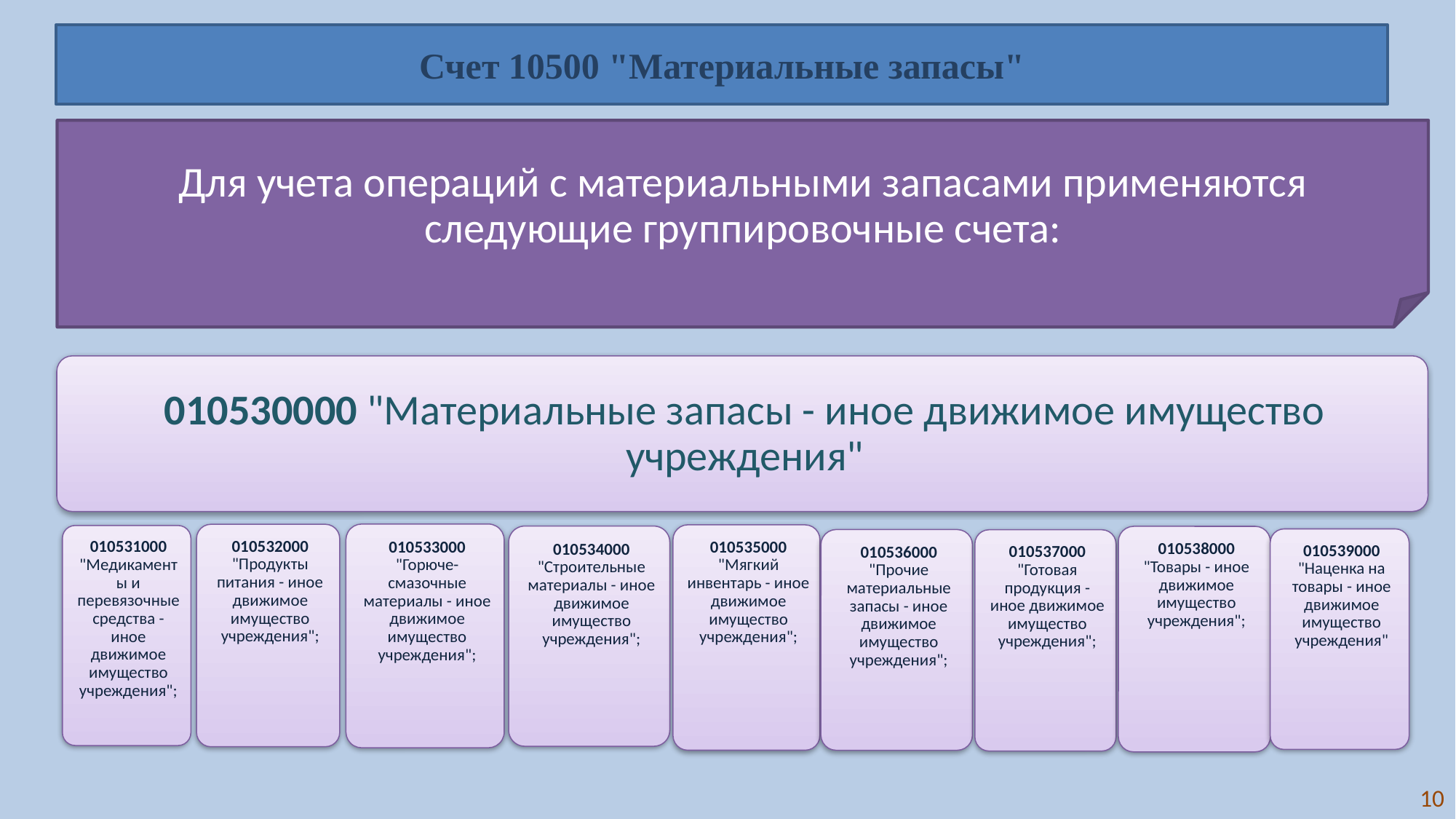

Счет 10500 "Материальные запасы"
Для учета операций с материальными запасами применяются следующие группировочные счета:
010530000 "Материальные запасы - иное движимое имущество учреждения"
010531000 "Медикаменты и перевязочные средства - иное движимое имущество учреждения";
010532000 "Продукты питания - иное движимое имущество учреждения";
010533000 "Горюче-смазочные материалы - иное движимое имущество учреждения";
010534000 "Строительные материалы - иное движимое имущество учреждения";
010535000 "Мягкий инвентарь - иное движимое имущество учреждения";
010536000 "Прочие материальные запасы - иное движимое имущество учреждения";
010537000 "Готовая продукция - иное движимое имущество учреждения";
010538000 "Товары - иное движимое имущество учреждения";
010539000 "Наценка на товары - иное движимое имущество учреждения"
10